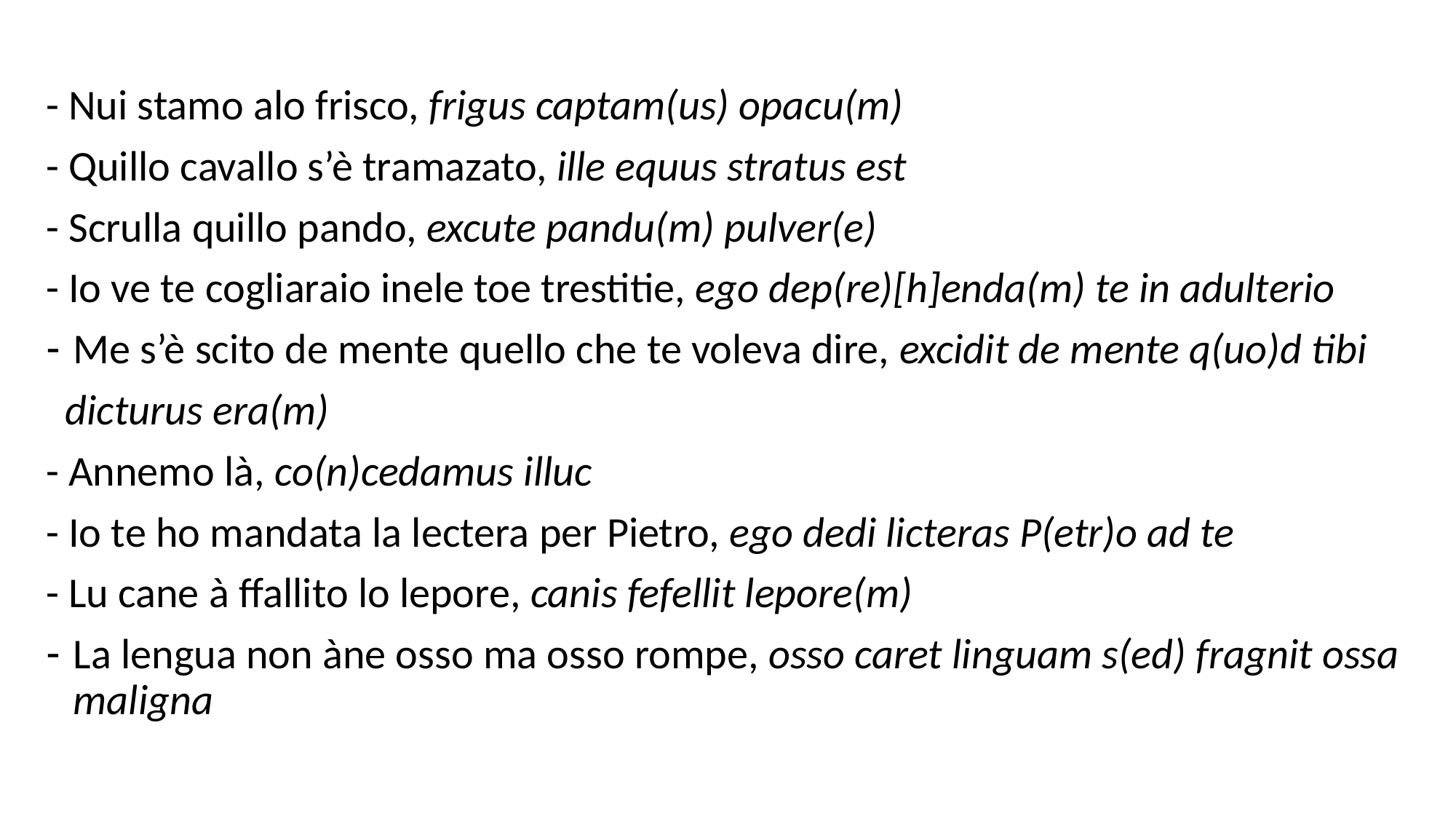

- Nui stamo alo frisco, frigus captam(us) opacu(m)
- Quillo cavallo s’è tramazato, ille equus stratus est
- Scrulla quillo pando, excute pandu(m) pulver(e)
- Io ve te cogliaraio inele toe trestitie, ego dep(re)[h]enda(m) te in adulterio
Me s’è scito de mente quello che te voleva dire, excidit de mente q(uo)d tibi
  dicturus era(m)
- Annemo là, co(n)cedamus illuc
- Io te ho mandata la lectera per Pietro, ego dedi licteras P(etr)o ad te
- Lu cane à ffallito lo lepore, canis fefellit lepore(m)
La lengua non àne osso ma osso rompe, osso caret linguam s(ed) fragnit ossa   maligna